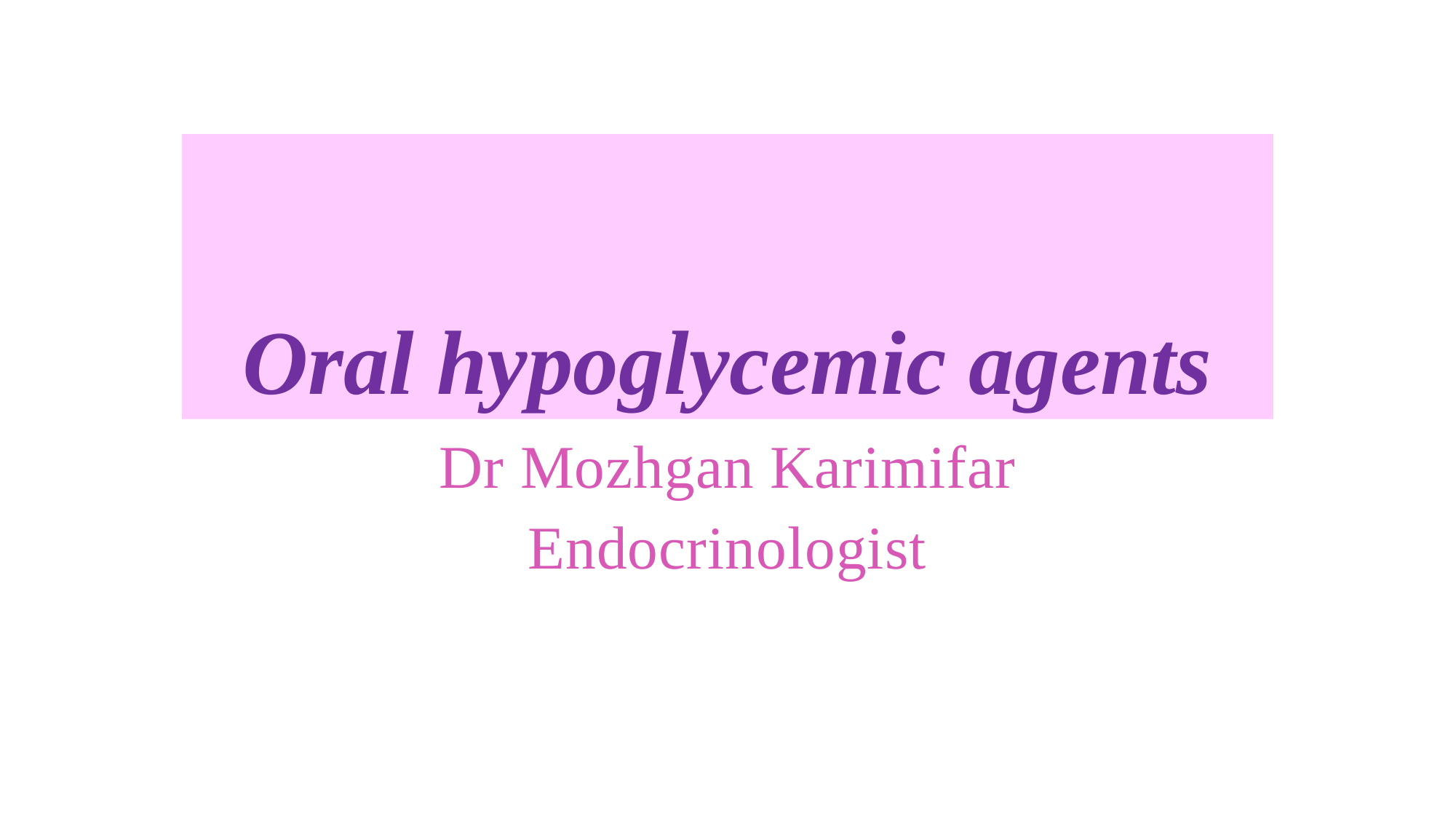

# Oral hypoglycemic agents
Dr Mozhgan Karimifar
Endocrinologist